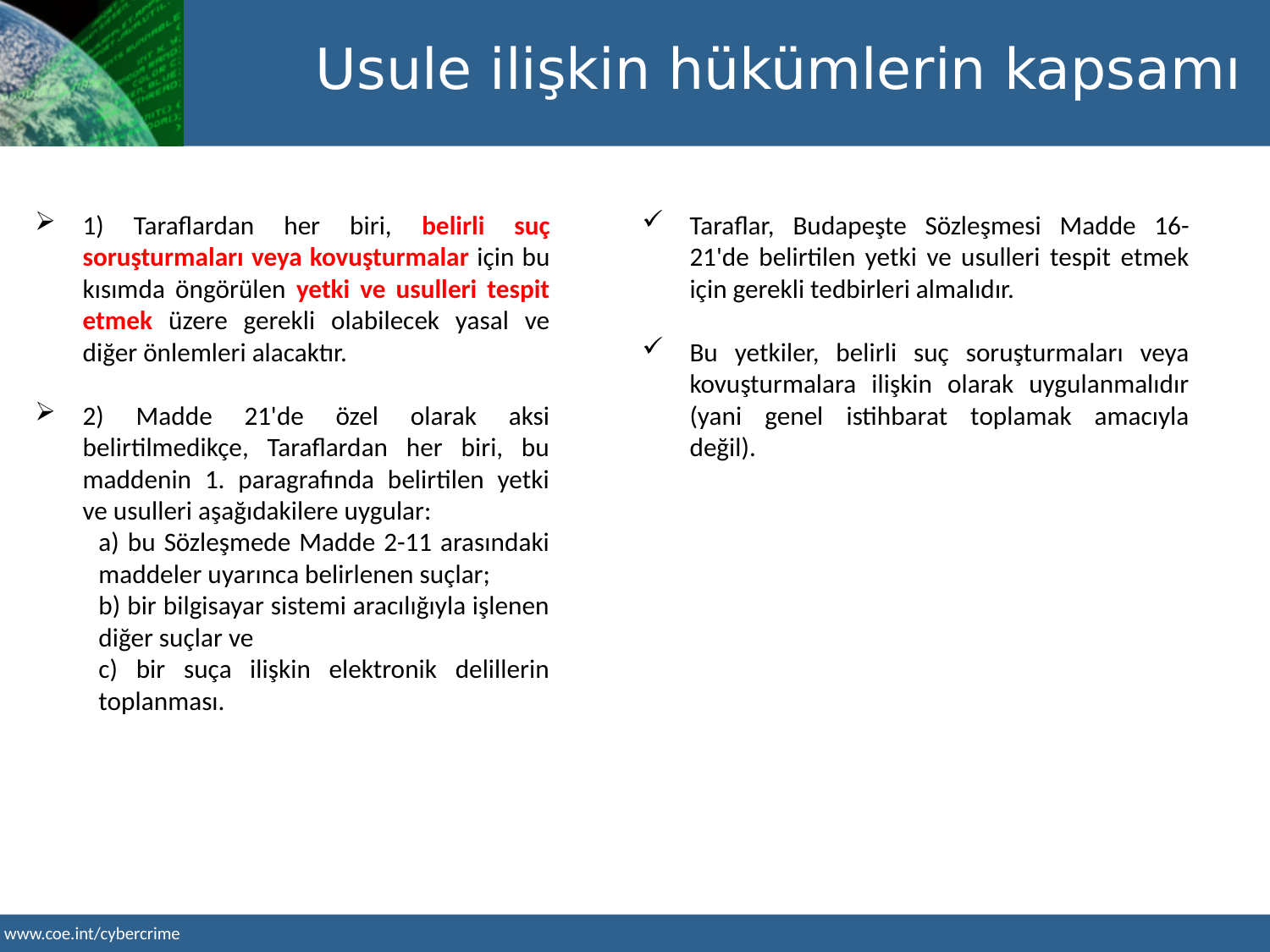

Usule ilişkin hükümlerin kapsamı
1) Taraflardan her biri, belirli suç soruşturmaları veya kovuşturmalar için bu kısımda öngörülen yetki ve usulleri tespit etmek üzere gerekli olabilecek yasal ve diğer önlemleri alacaktır.

2) Madde 21'de özel olarak aksi belirtilmedikçe, Taraflardan her biri, bu maddenin 1. paragrafında belirtilen yetki ve usulleri aşağıdakilere uygular:
a) bu Sözleşmede Madde 2-11 arasındaki maddeler uyarınca belirlenen suçlar;
b) bir bilgisayar sistemi aracılığıyla işlenen diğer suçlar ve
c) bir suça ilişkin elektronik delillerin toplanması.
Taraflar, Budapeşte Sözleşmesi Madde 16-21'de belirtilen yetki ve usulleri tespit etmek için gerekli tedbirleri almalıdır.

Bu yetkiler, belirli suç soruşturmaları veya kovuşturmalara ilişkin olarak uygulanmalıdır (yani genel istihbarat toplamak amacıyla değil).